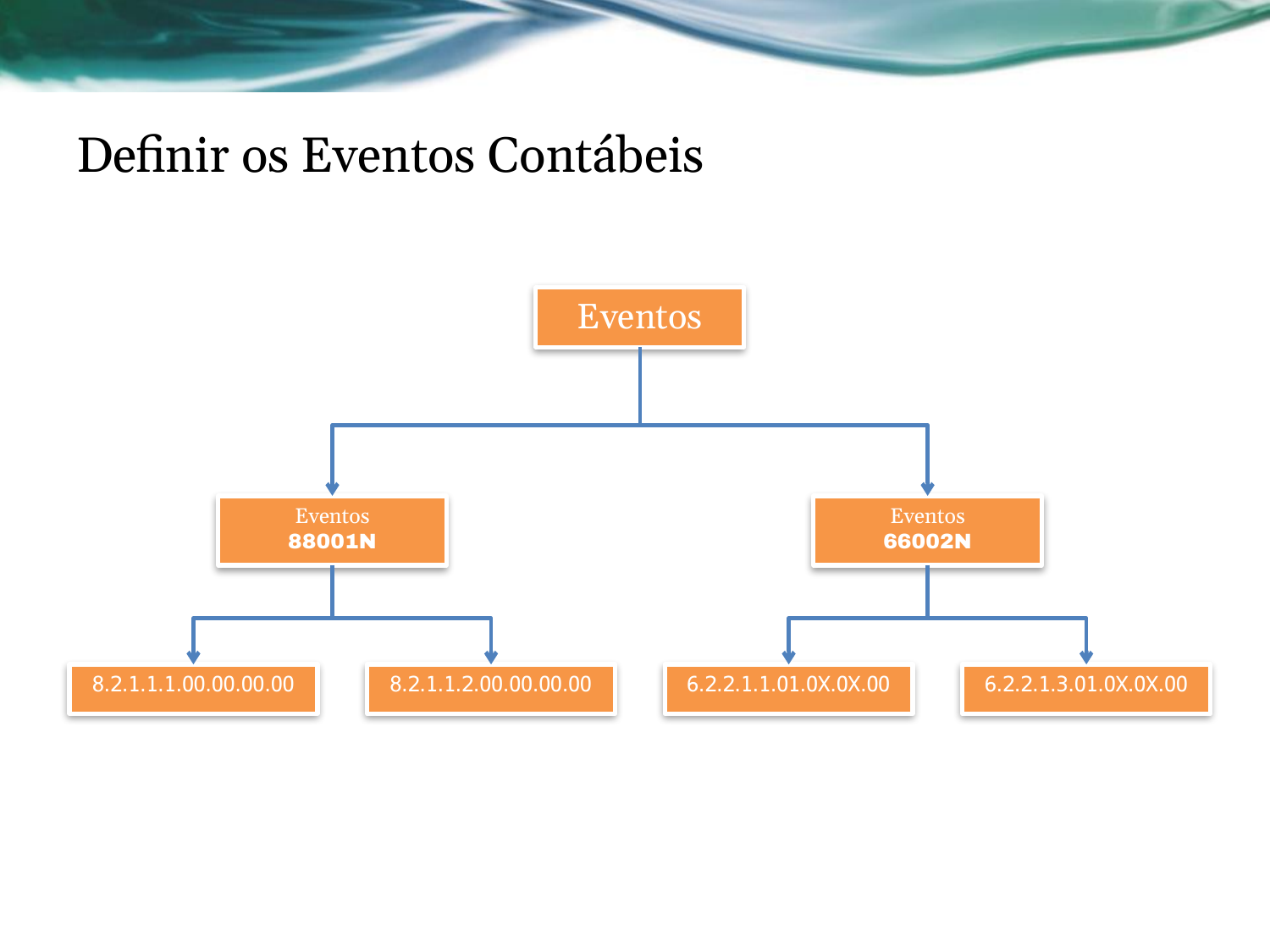

# Definir os Eventos Contábeis
Eventos
Eventos
88001N
Eventos
66002N
8.2.1.1.1.00.00.00.00
8.2.1.1.2.00.00.00.00
6.2.2.1.1.01.0X.0X.00
6.2.2.1.3.01.0X.0X.00